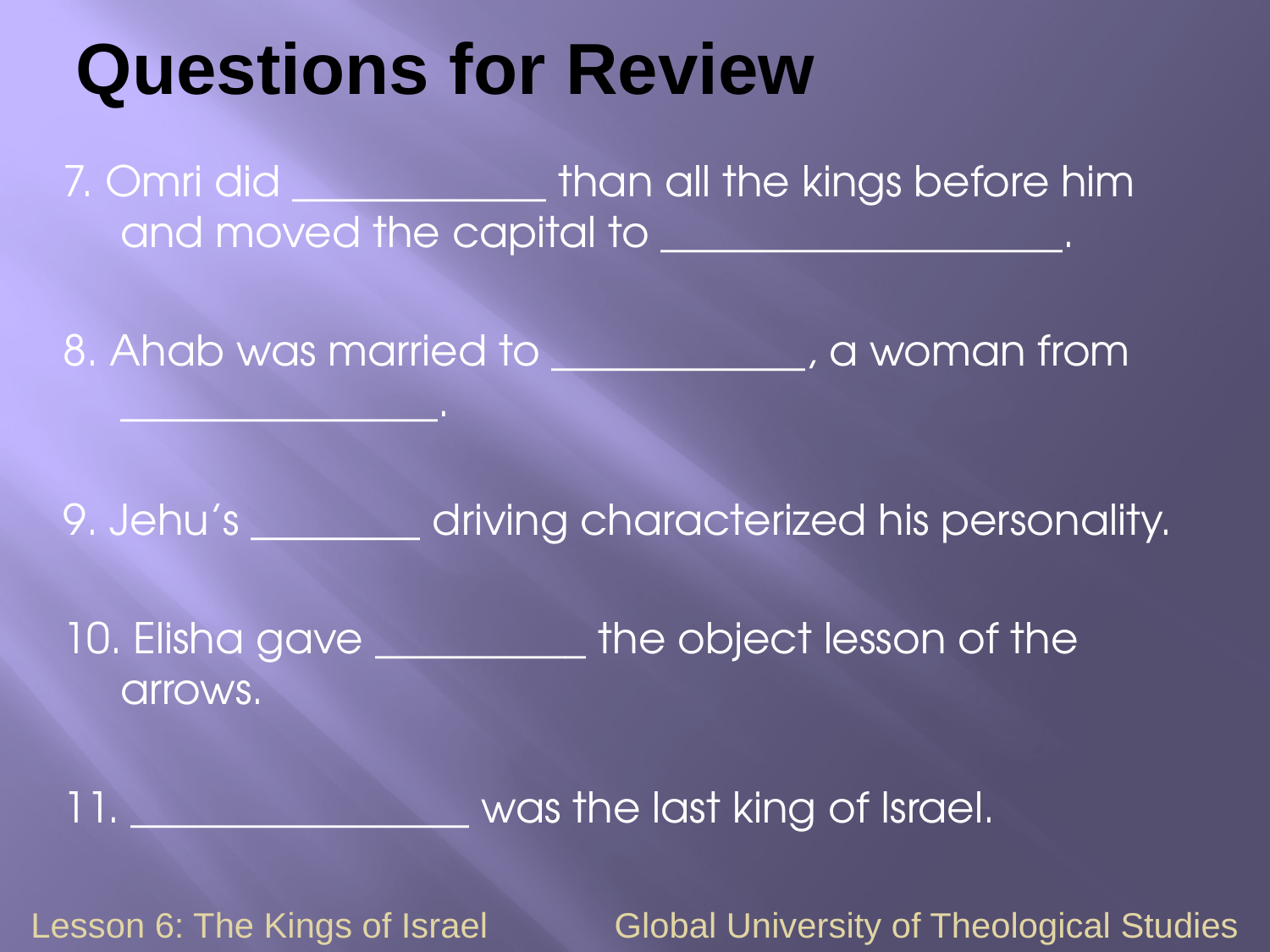

# Questions for Review
7. Omri did ____________ than all the kings before him and moved the capital to ___________________.

8. Ahab was married to ____________, a woman from _______________.

9. Jehu’s ________ driving characterized his personality.

10. Elisha gave __________ the object lesson of the arrows.

11. ________________ was the last king of Israel.
Lesson 6: The Kings of Israel             Global University of Theological Studies